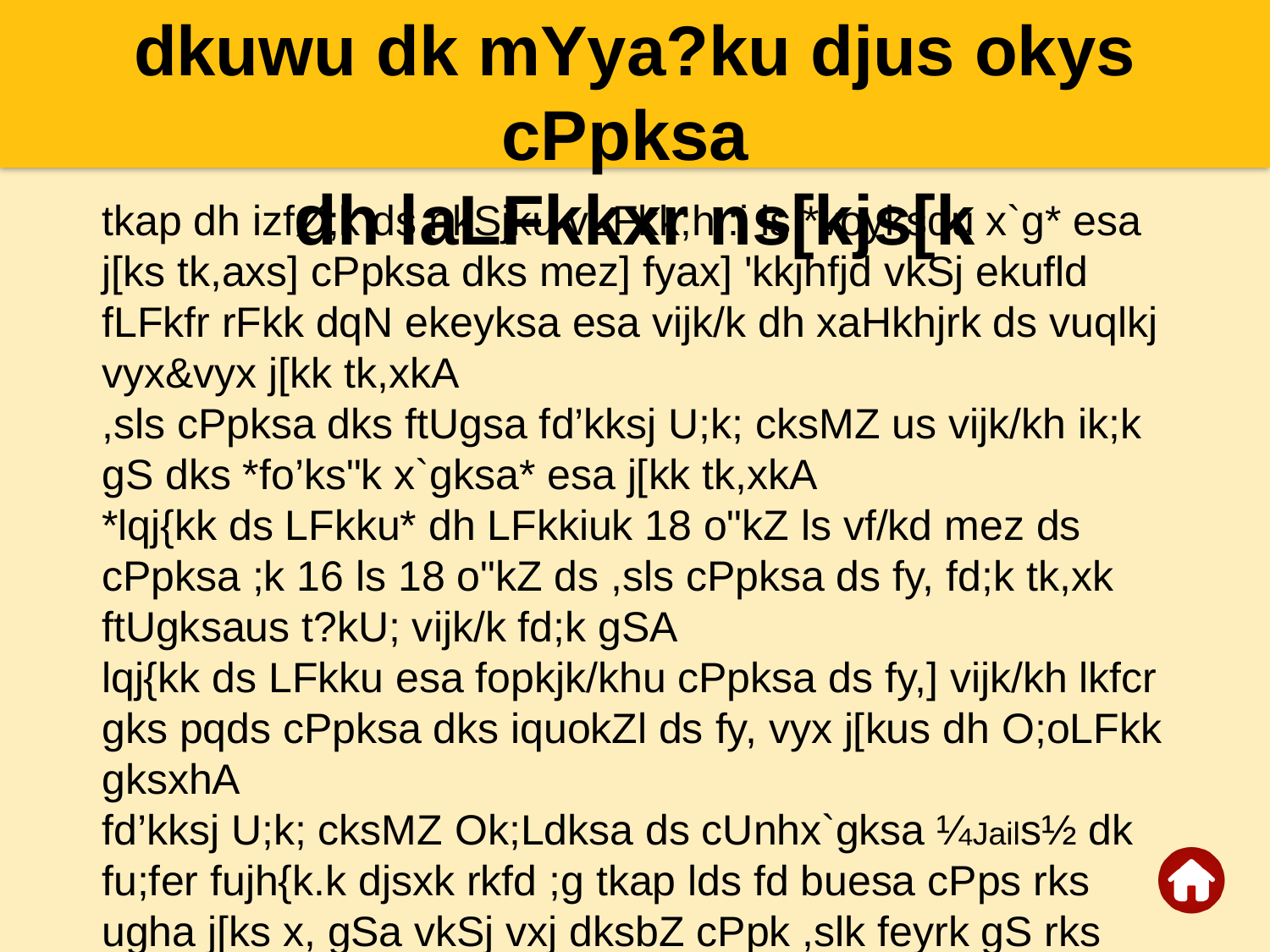

dkuwu dk mYya?ku djus okys cPpksa
dh laLFkkxr ns[kjs[k
tkap dh izfØ;k ds nkSjku vLFkk;h :i ls *voyksdu x`g* esa j[ks tk,axs] cPpksa dks mez] fyax] 'kkjhfjd vkSj ekufld fLFkfr rFkk dqN ekeyksa esa vijk/k dh xaHkhjrk ds vuqlkj vyx&vyx j[kk tk,xkA
,sls cPpksa dks ftUgsa fd’kksj U;k; cksMZ us vijk/kh ik;k gS dks *fo’ks"k x`gksa* esa j[kk tk,xkA
*lqj{kk ds LFkku* dh LFkkiuk 18 o"kZ ls vf/kd mez ds cPpksa ;k 16 ls 18 o"kZ ds ,sls cPpksa ds fy, fd;k tk,xk ftUgksaus t?kU; vijk/k fd;k gSA
lqj{kk ds LFkku esa fopkjk/khu cPpksa ds fy,] vijk/kh lkfcr gks pqds cPpksa dks iquokZl ds fy, vyx j[kus dh O;oLFkk gksxhA
fd’kksj U;k; cksMZ Ok;Ldksa ds cUnhx`gksa ¼Jails½ dk fu;fer fujh{k.k djsxk rkfd ;g tkap lds fd buesa cPps rks ugha j[ks x, gSa vkSj vxj dksbZ cPpk ,slk feyrk gS rks mls voyksdu x`g esa LFkkukUrfjr djus ds fy, dne mBk, tkus pkfg,A